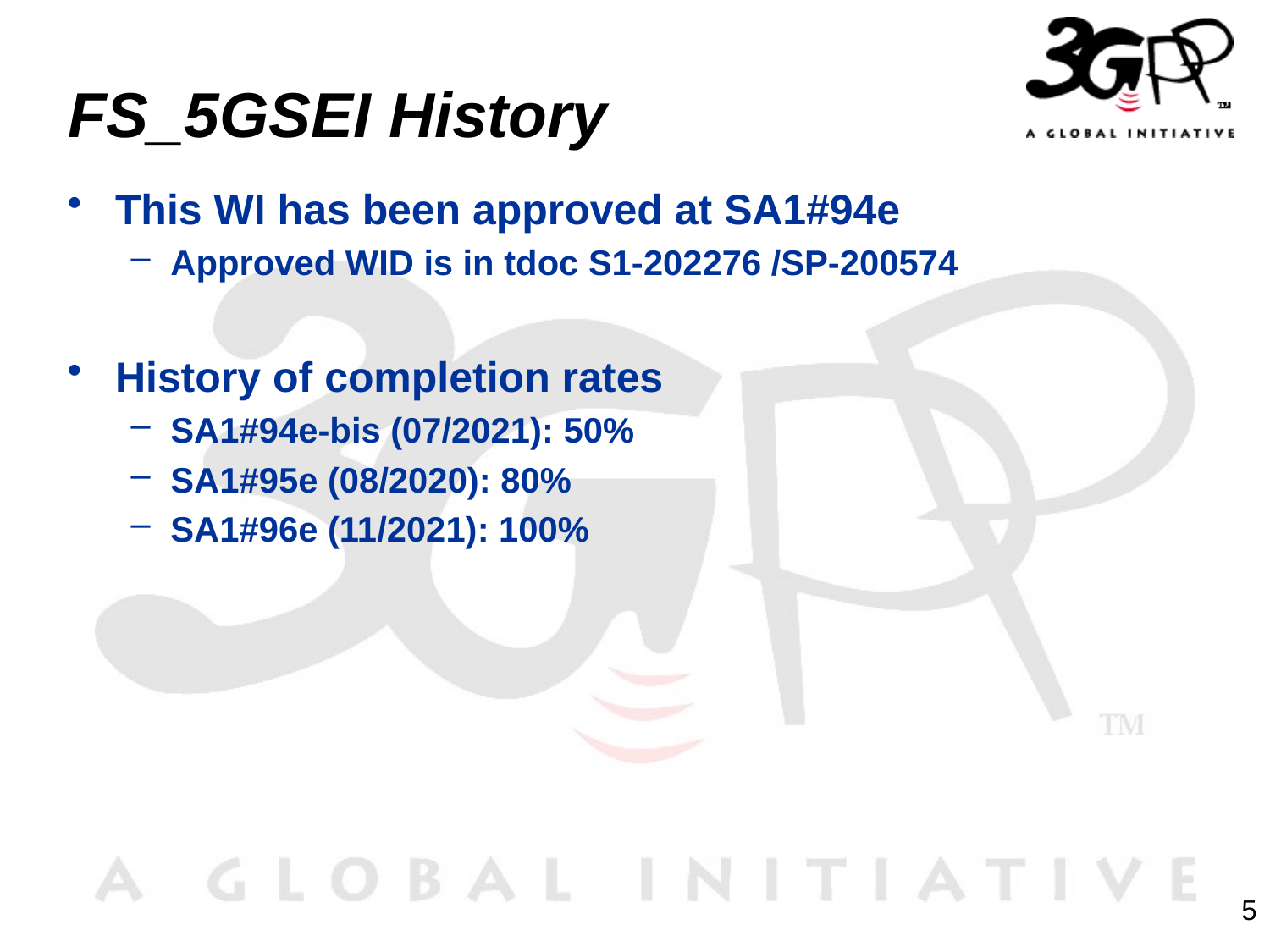

# FS_5GSEI History
This WI has been approved at SA1#94e
Approved WID is in tdoc S1-202276 /SP-200574

History of completion rates
SA1#94e-bis (07/2021): 50%
SA1#95e (08/2020): 80%
SA1#96e (11/2021): 100%

5